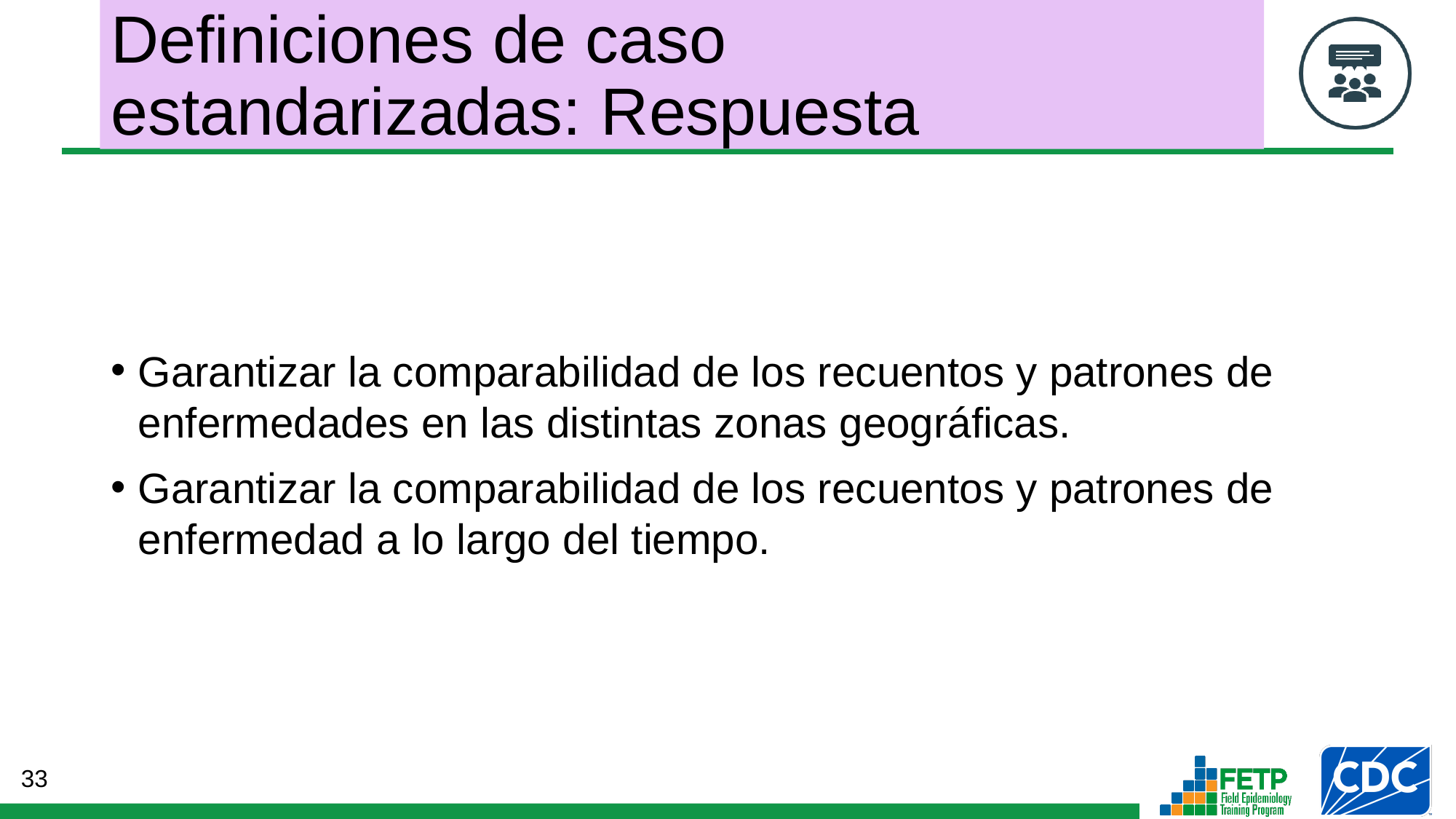

Definiciones de caso
estandarizadas: Respuesta
Garantizar la comparabilidad de los recuentos y patrones de enfermedades en las distintas zonas geográficas.
Garantizar la comparabilidad de los recuentos y patrones de enfermedad a lo largo del tiempo.